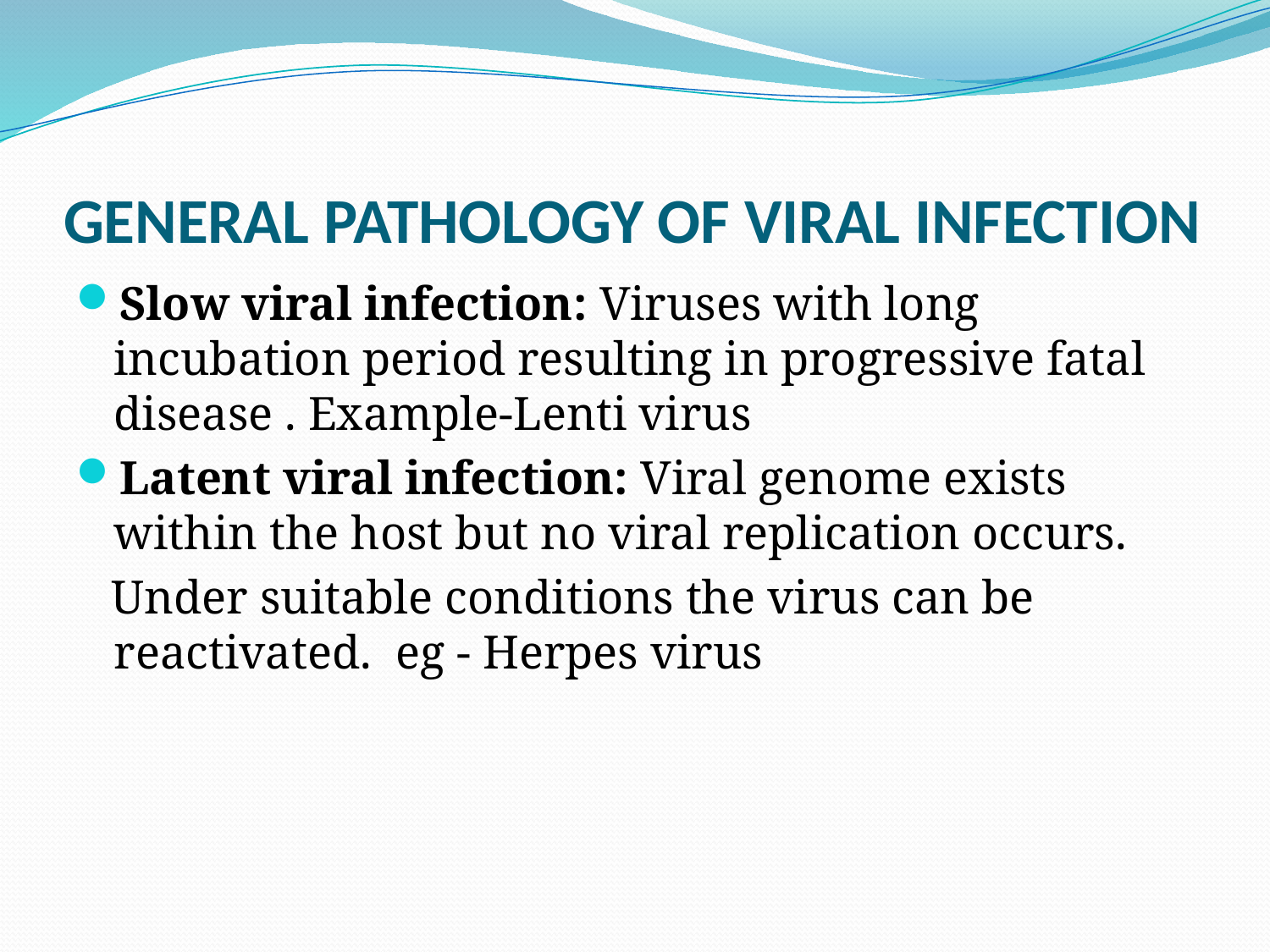

# GENERAL PATHOLOGY OF VIRAL INFECTION
Slow viral infection: Viruses with long incubation period resulting in progressive fatal disease . Example-Lenti virus
Latent viral infection: Viral genome exists within the host but no viral replication occurs.
   Under suitable conditions the virus can be reactivated.  eg - Herpes virus